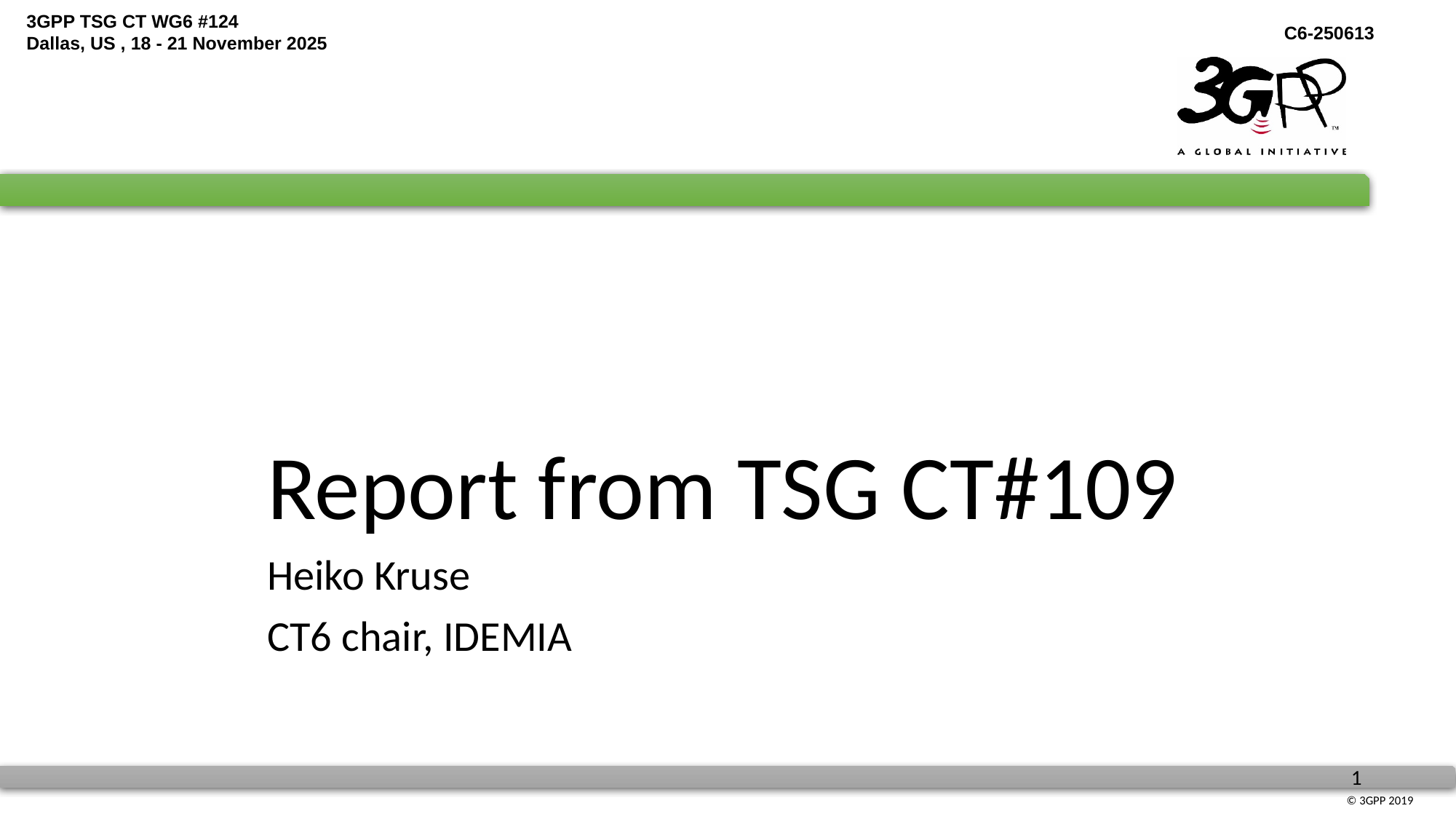

# Report from TSG CT#109
Heiko Kruse
CT6 chair, IDEMIA